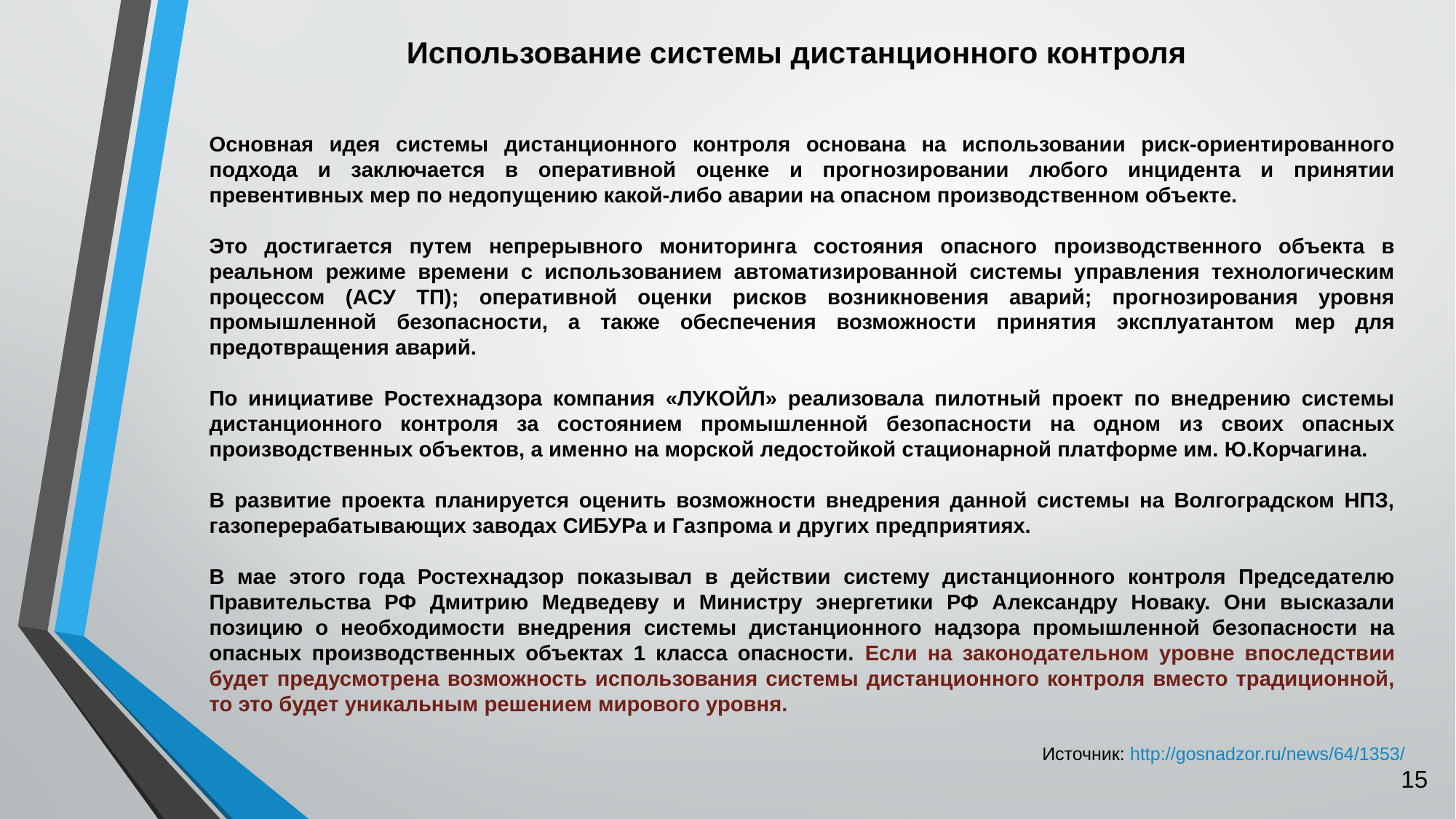

# Использование системы дистанционного контроля
Основная идея системы дистанционного контроля основана на использовании риск-ориентированного подхода и заключается в оперативной оценке и прогнозировании любого инцидента и принятии превентивных мер по недопущению какой-либо аварии на опасном производственном объекте.

Это достигается путем непрерывного мониторинга состояния опасного производственного объекта в реальном режиме времени с использованием автоматизированной системы управления технологическим процессом (АСУ ТП); оперативной оценки рисков возникновения аварий; прогнозирования уровня промышленной безопасности, а также обеспечения возможности принятия эксплуатантом мер для предотвращения аварий.

По инициативе Ростехнадзора компания «ЛУКОЙЛ» реализовала пилотный проект по внедрению системы дистанционного контроля за состоянием промышленной безопасности на одном из своих опасных производственных объектов, а именно на морской ледостойкой стационарной платформе им. Ю.Корчагина.

В развитие проекта планируется оценить возможности внедрения данной системы на Волгоградском НПЗ, газоперерабатывающих заводах СИБУРа и Газпрома и других предприятиях.

В мае этого года Ростехнадзор показывал в действии систему дистанционного контроля Председателю Правительства РФ Дмитрию Медведеву и Министру энергетики РФ Александру Новаку. Они высказали позицию о необходимости внедрения системы дистанционного надзора промышленной безопасности на опасных производственных объектах 1 класса опасности. Если на законодательном уровне впоследствии будет предусмотрена возможность использования системы дистанционного контроля вместо традиционной, то это будет уникальным решением мирового уровня.
Источник: http://gosnadzor.ru/news/64/1353/
15